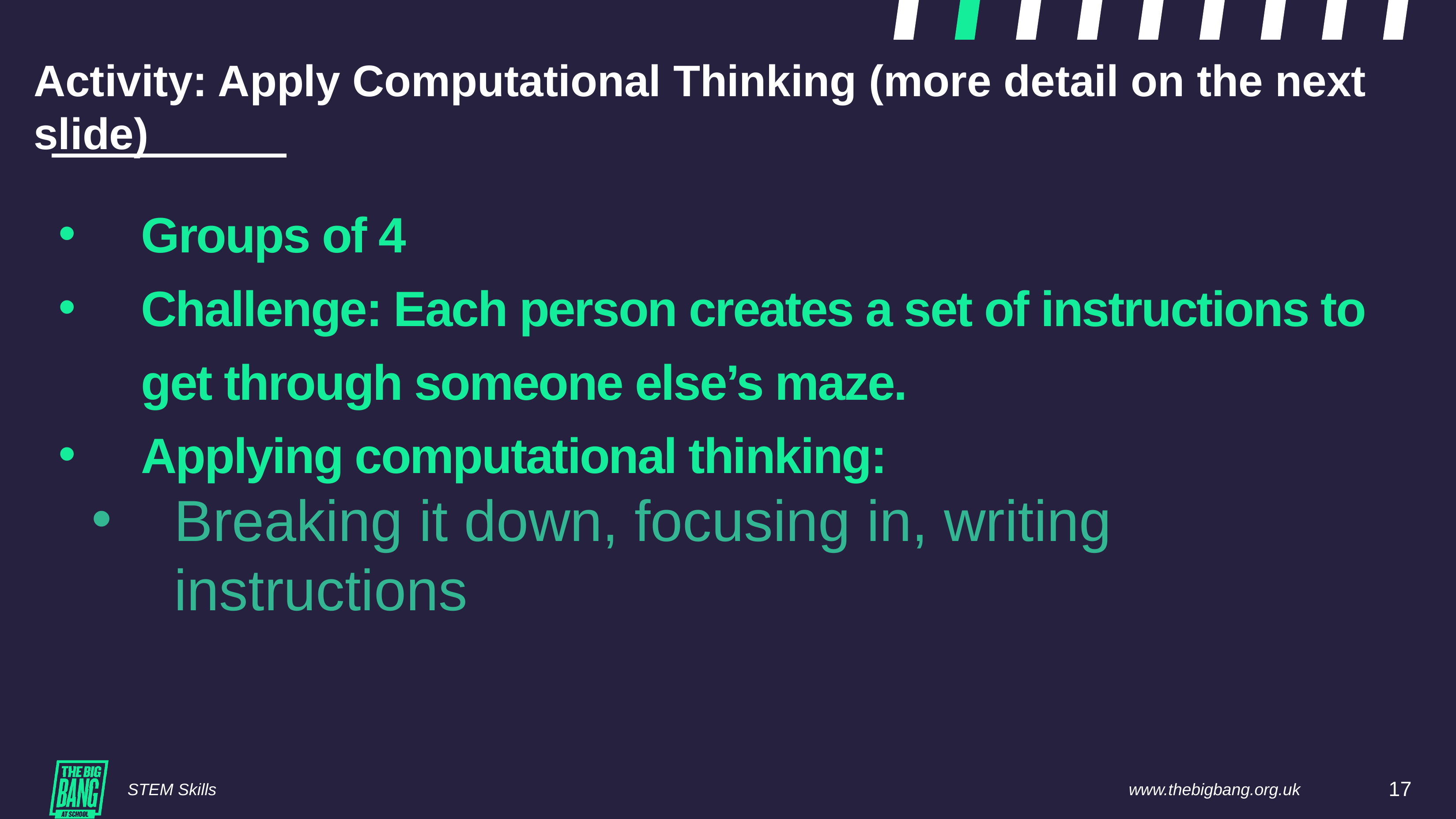

Activity: Apply Computational Thinking (more detail on the next slide)
Groups of 4
Challenge: Each person creates a set of instructions to get through someone else’s maze.
Applying computational thinking:
Breaking it down, focusing in, writing instructions